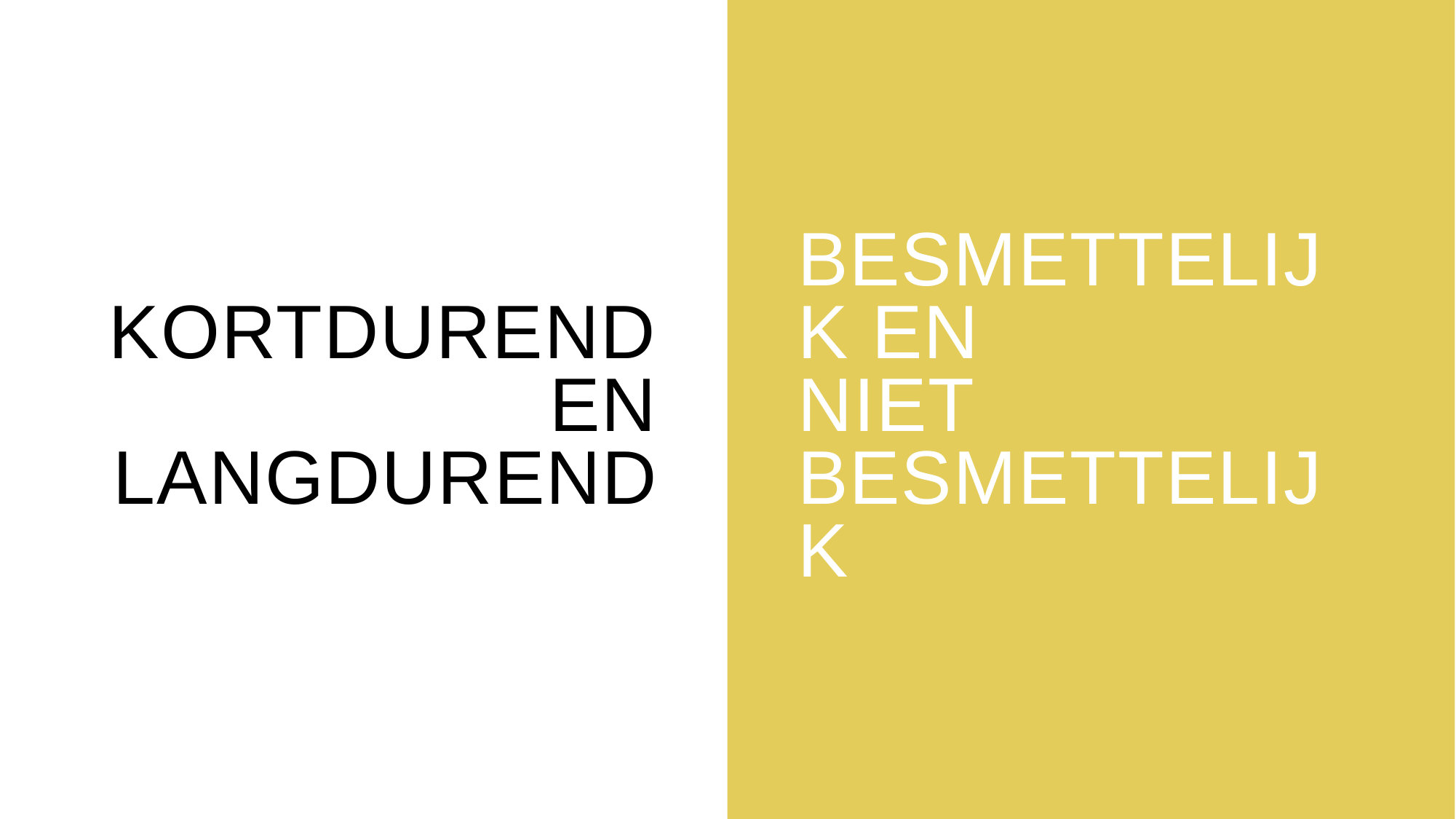

# Kortdurend en langdurend
Besmettelijk en
Niet besmettelijk